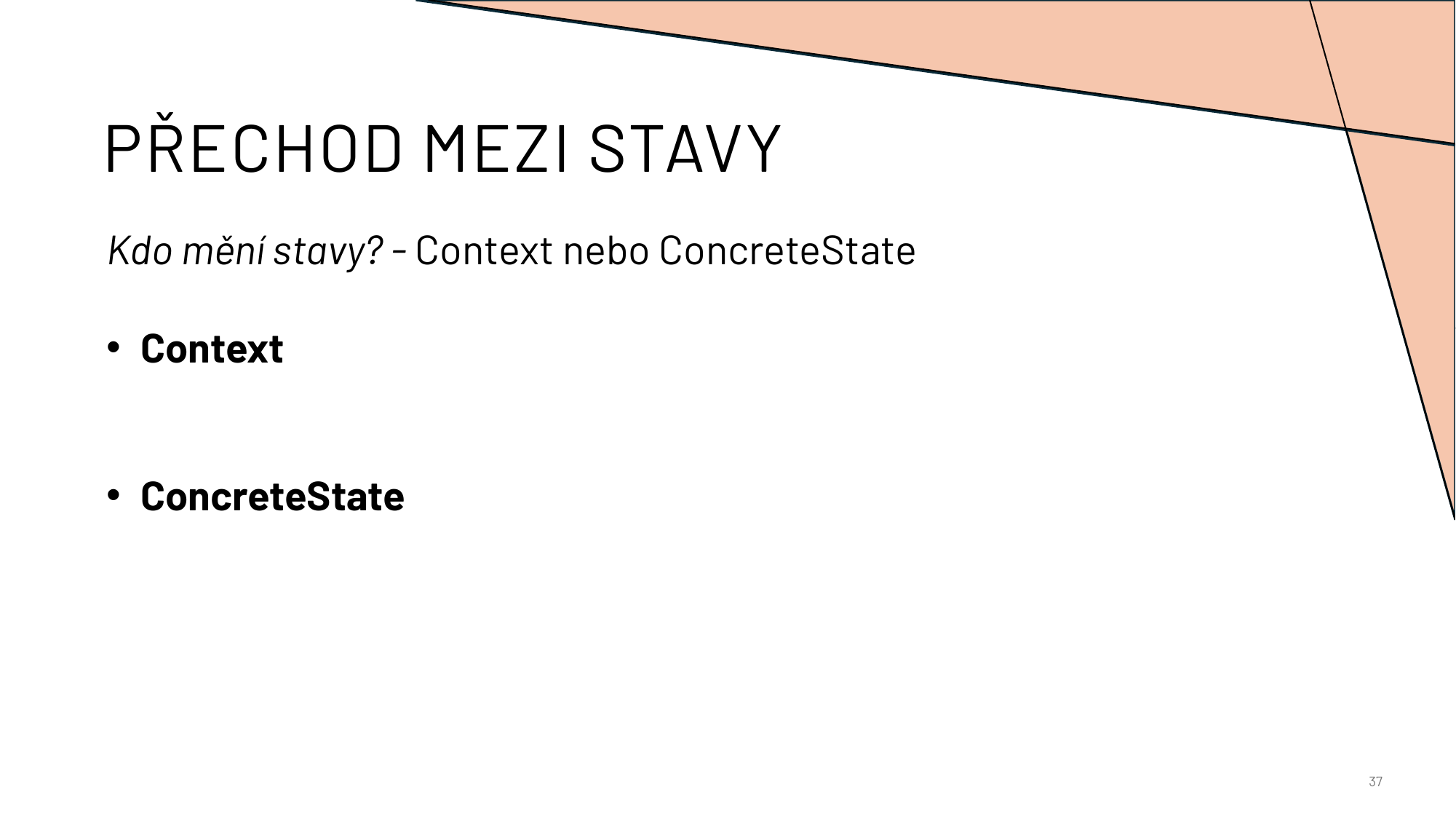

# PŘECHOD MEZI STAVY

Kdo mění stavy? - Context nebo ConcreteState

Context

ConcreteState
37